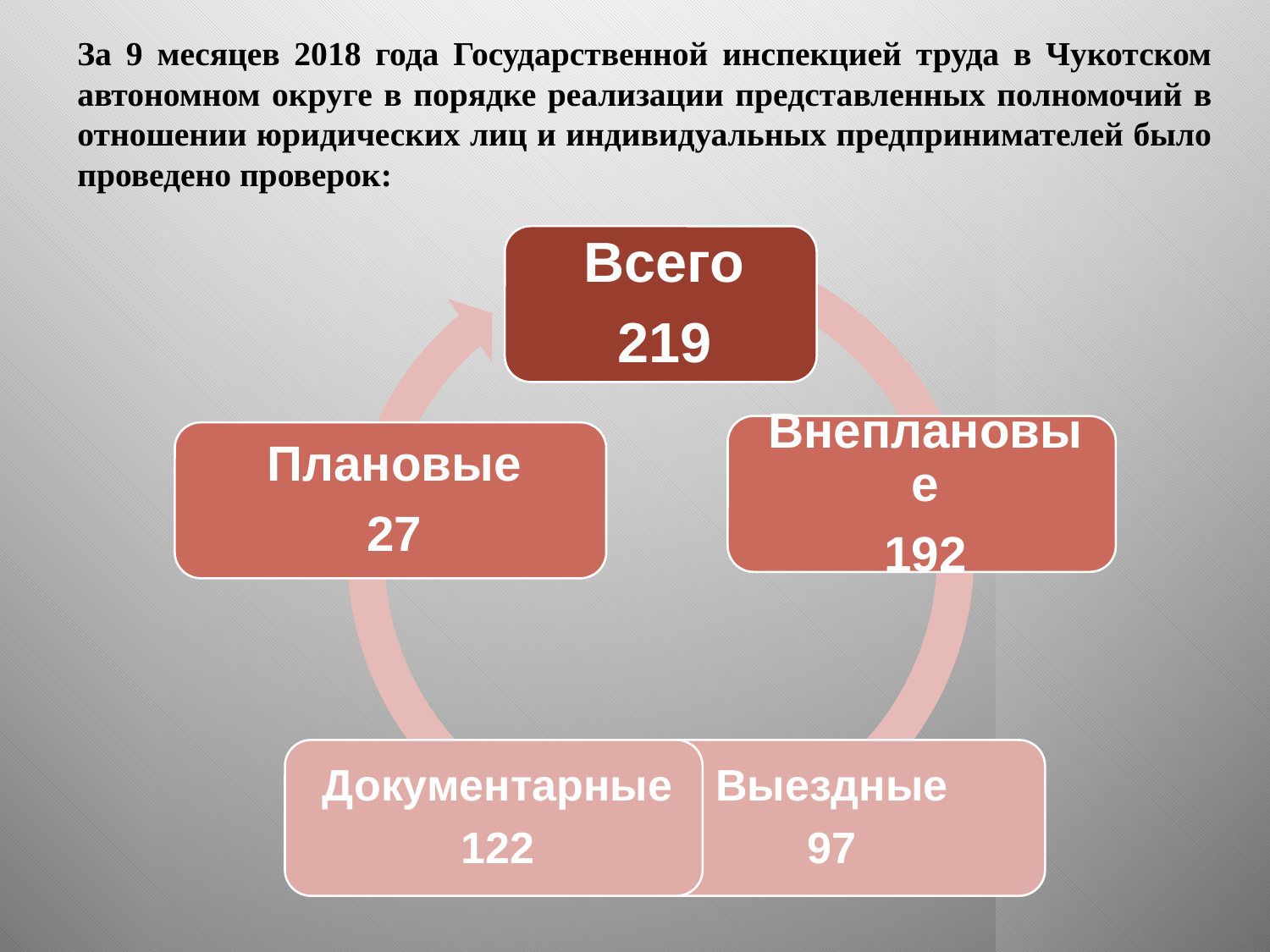

За 9 месяцев 2018 года Государственной инспекцией труда в Чукотском автономном округе в порядке реализации представленных полномочий в отношении юридических лиц и индивидуальных предпринимателей было проведено проверок:
Всего
219
Внеплановые
192
Выездные
97
Документарные
122
Плановые
27